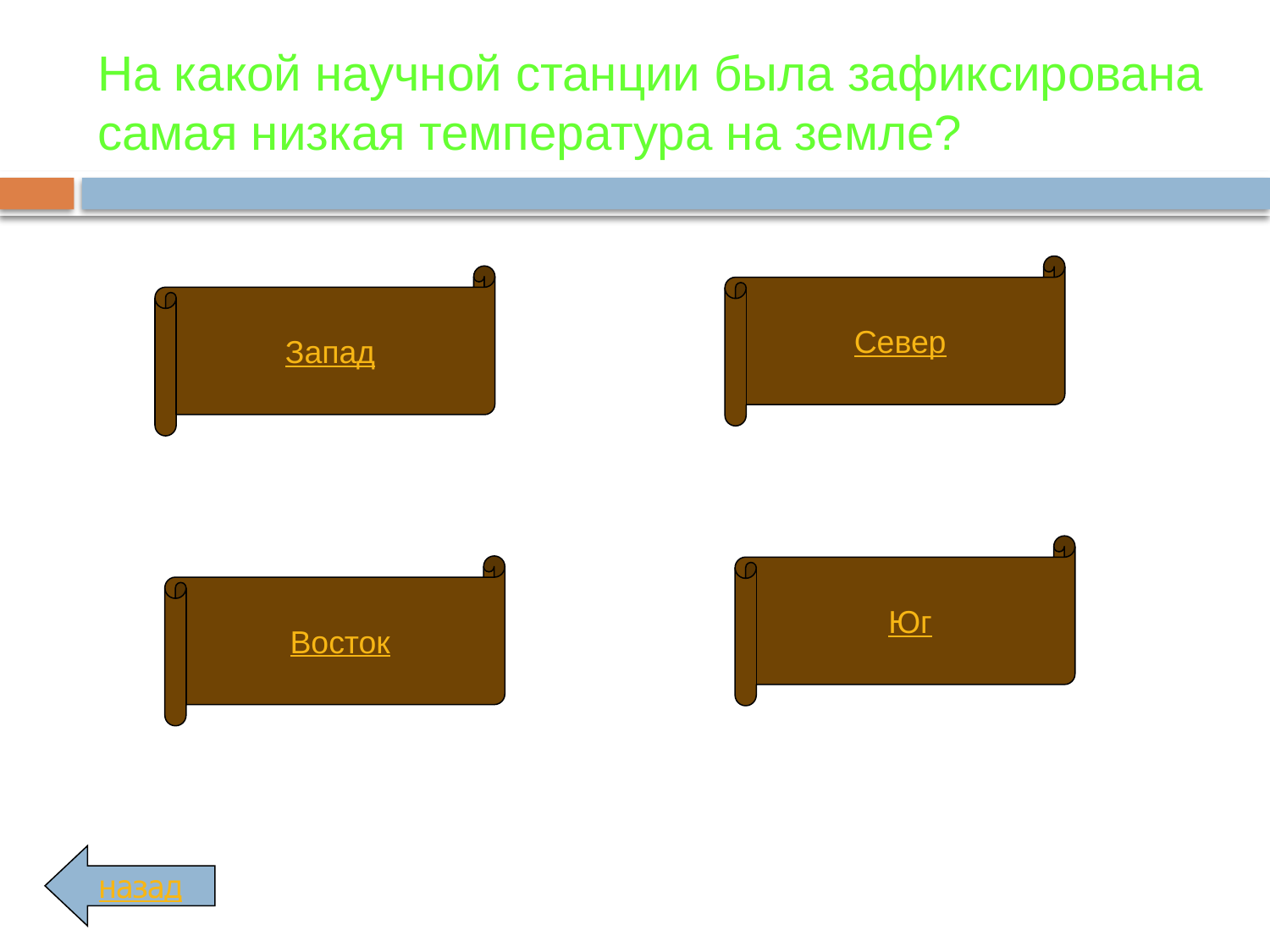

# На какой научной станции была зафиксирована самая низкая температура на земле?
Север
Запад
Юг
Восток
назад